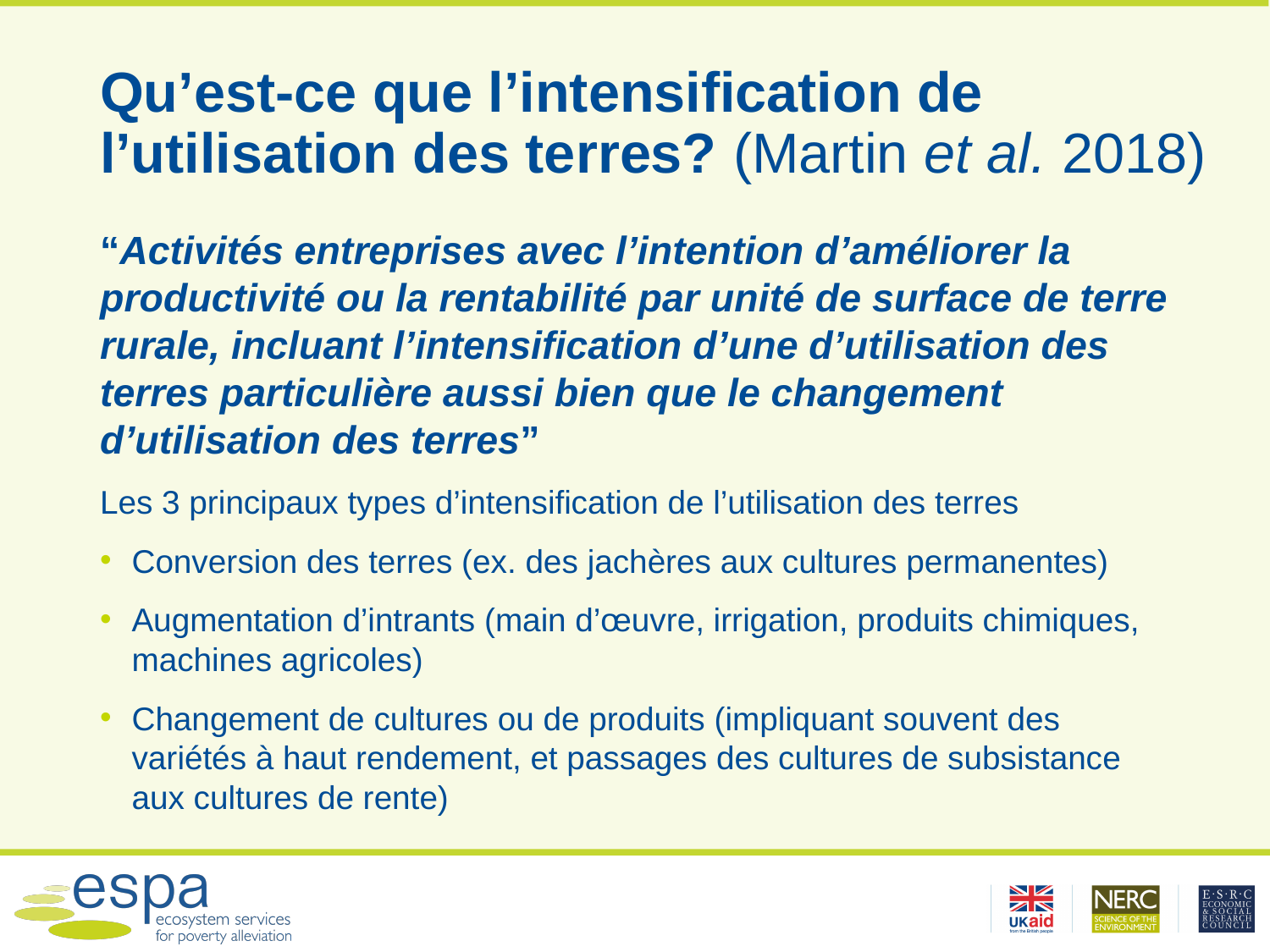

# Qu’est-ce que l’intensification de l’utilisation des terres? (Martin et al. 2018)
“Activités entreprises avec l’intention d’améliorer la productivité ou la rentabilité par unité de surface de terre rurale, incluant l’intensification d’une d’utilisation des terres particulière aussi bien que le changement d’utilisation des terres”
Les 3 principaux types d’intensification de l’utilisation des terres
Conversion des terres (ex. des jachères aux cultures permanentes)
Augmentation d’intrants (main d’œuvre, irrigation, produits chimiques, machines agricoles)
Changement de cultures ou de produits (impliquant souvent des variétés à haut rendement, et passages des cultures de subsistance aux cultures de rente)